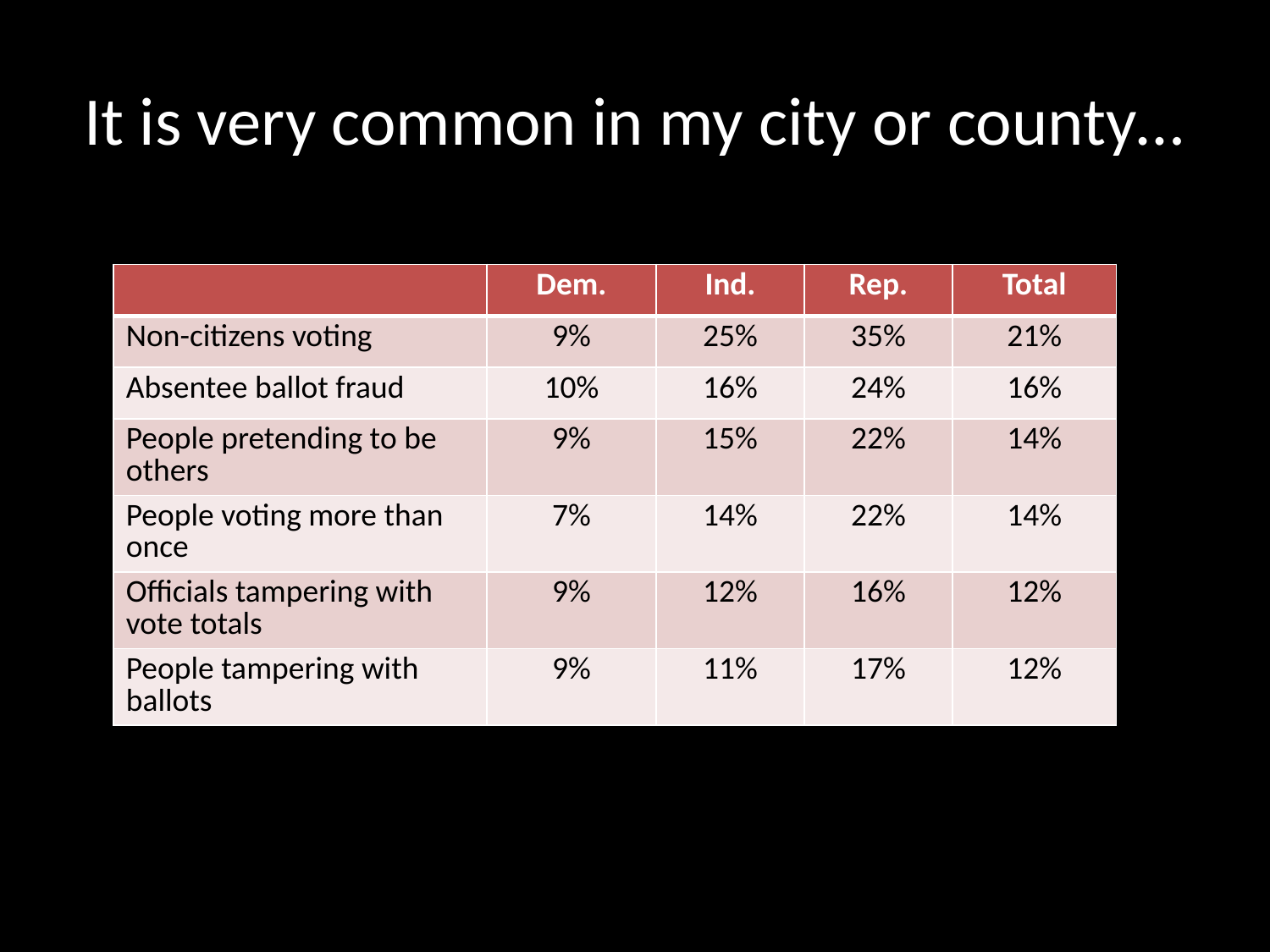

# It is very common in my city or county…
|  | Dem. | Ind. | Rep. | Total |
| --- | --- | --- | --- | --- |
| Non-citizens voting | 9% | 25% | 35% | 21% |
| Absentee ballot fraud | 10% | 16% | 24% | 16% |
| People pretending to be others | 9% | 15% | 22% | 14% |
| People voting more than once | 7% | 14% | 22% | 14% |
| Officials tampering with vote totals | 9% | 12% | 16% | 12% |
| People tampering with ballots | 9% | 11% | 17% | 12% |